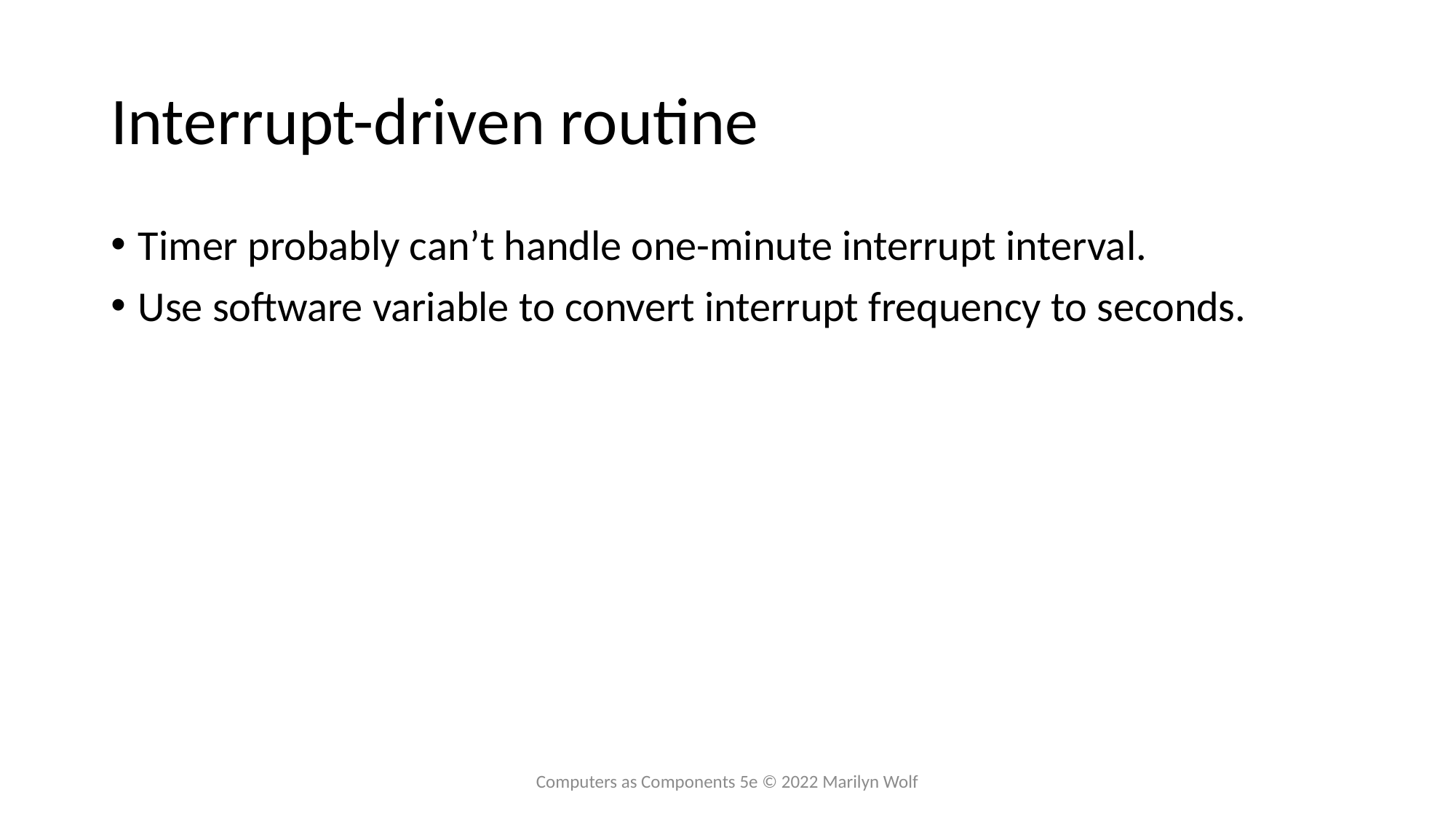

# Interrupt-driven routine
Timer probably can’t handle one-minute interrupt interval.
Use software variable to convert interrupt frequency to seconds.
Computers as Components 5e © 2022 Marilyn Wolf